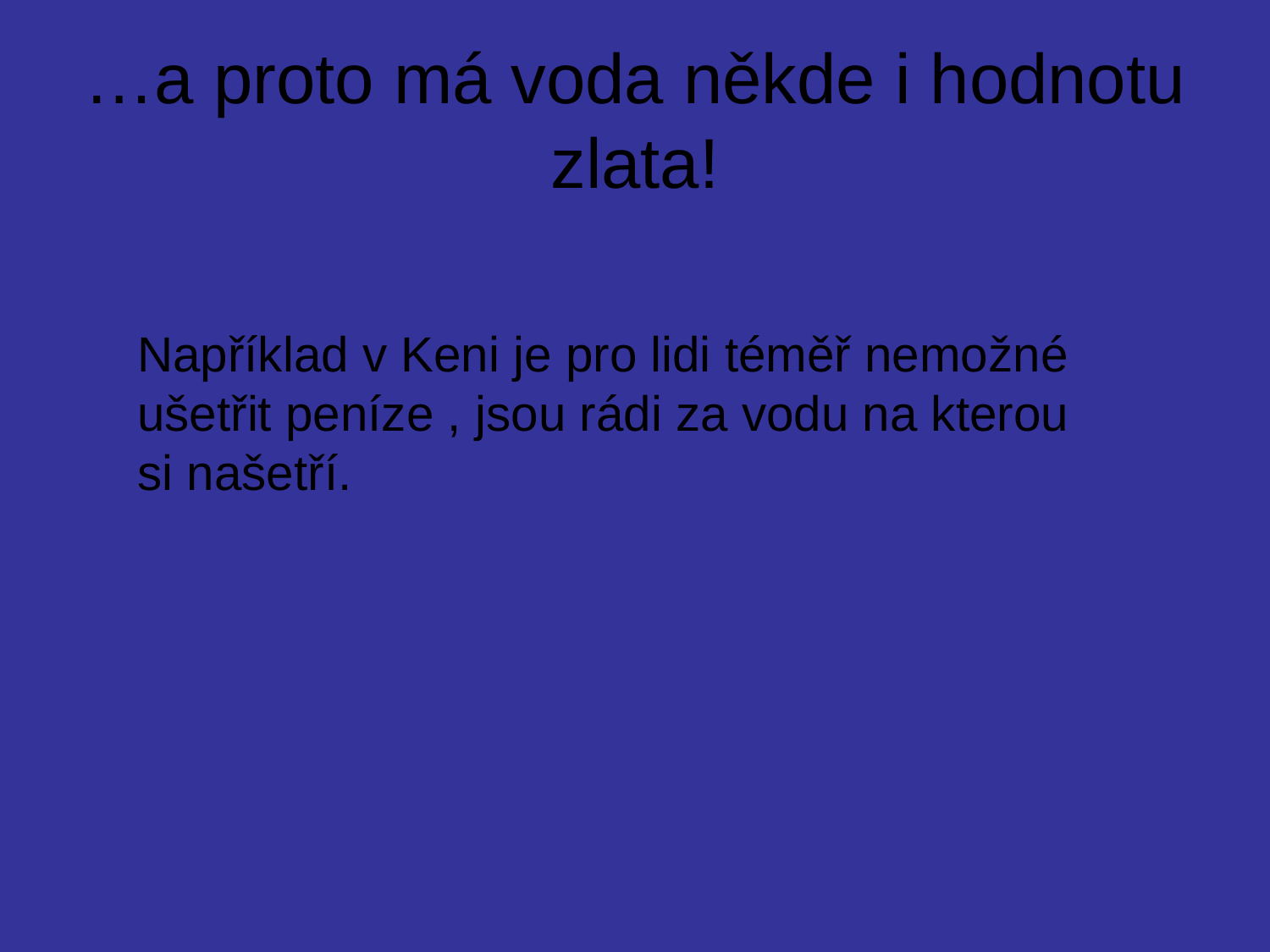

# …a proto má voda někde i hodnotu zlata!
Například v Keni je pro lidi téměř nemožné ušetřit peníze , jsou rádi za vodu na kterou si našetří.